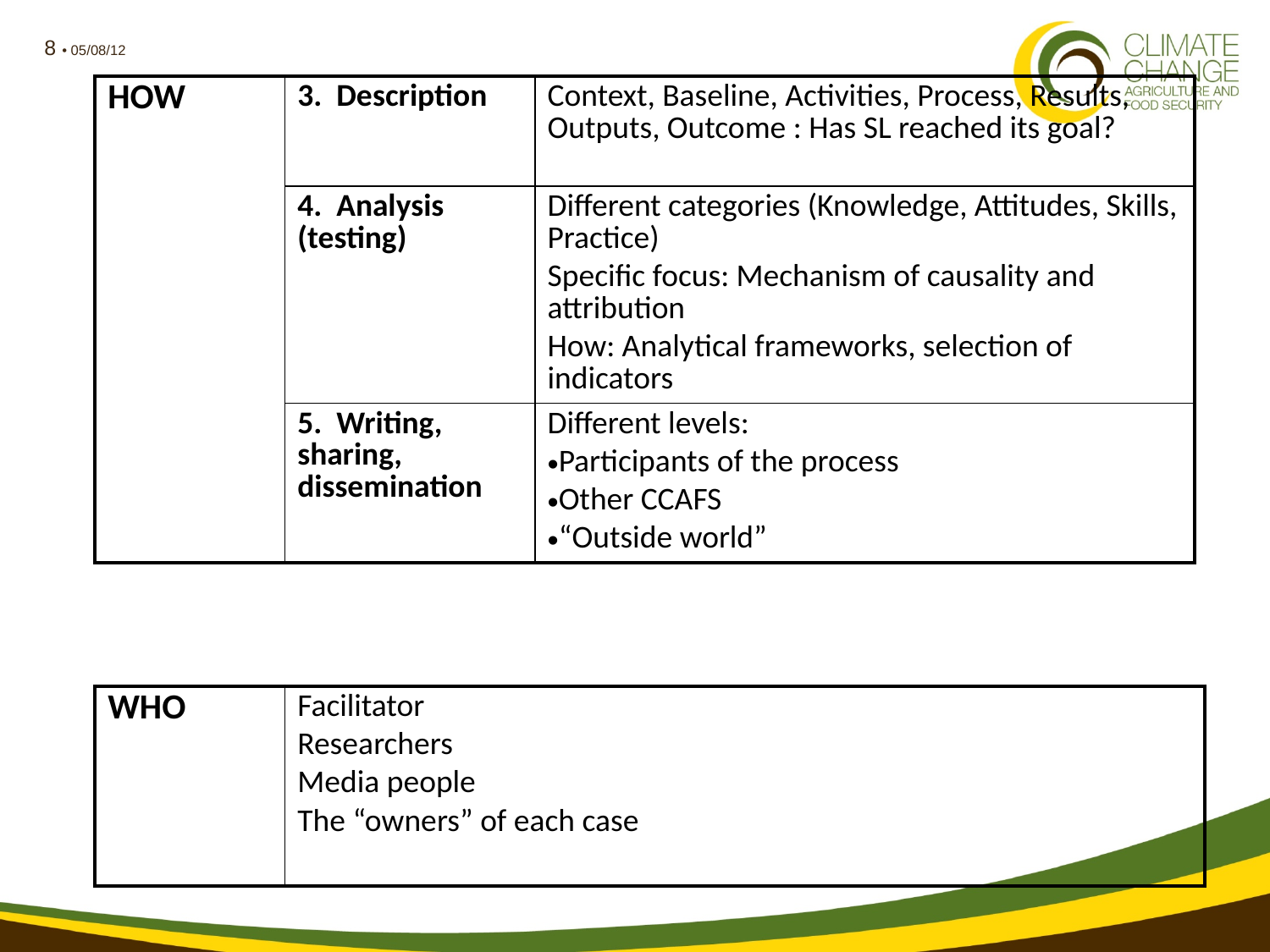

| HOW | 3. Description | Context, Baseline, Activities, Process, Results, Outputs, Outcome : Has SL reached its goal? |
| --- | --- | --- |
|  | 4. Analysis (testing) | Different categories (Knowledge, Attitudes, Skills, Practice) Specific focus: Mechanism of causality and attribution How: Analytical frameworks, selection of indicators |
|  | 5. Writing, sharing, dissemination | Different levels: Participants of the process Other CCAFS “Outside world” |
| WHO | Facilitator Researchers Media people The “owners” of each case |
| --- | --- |